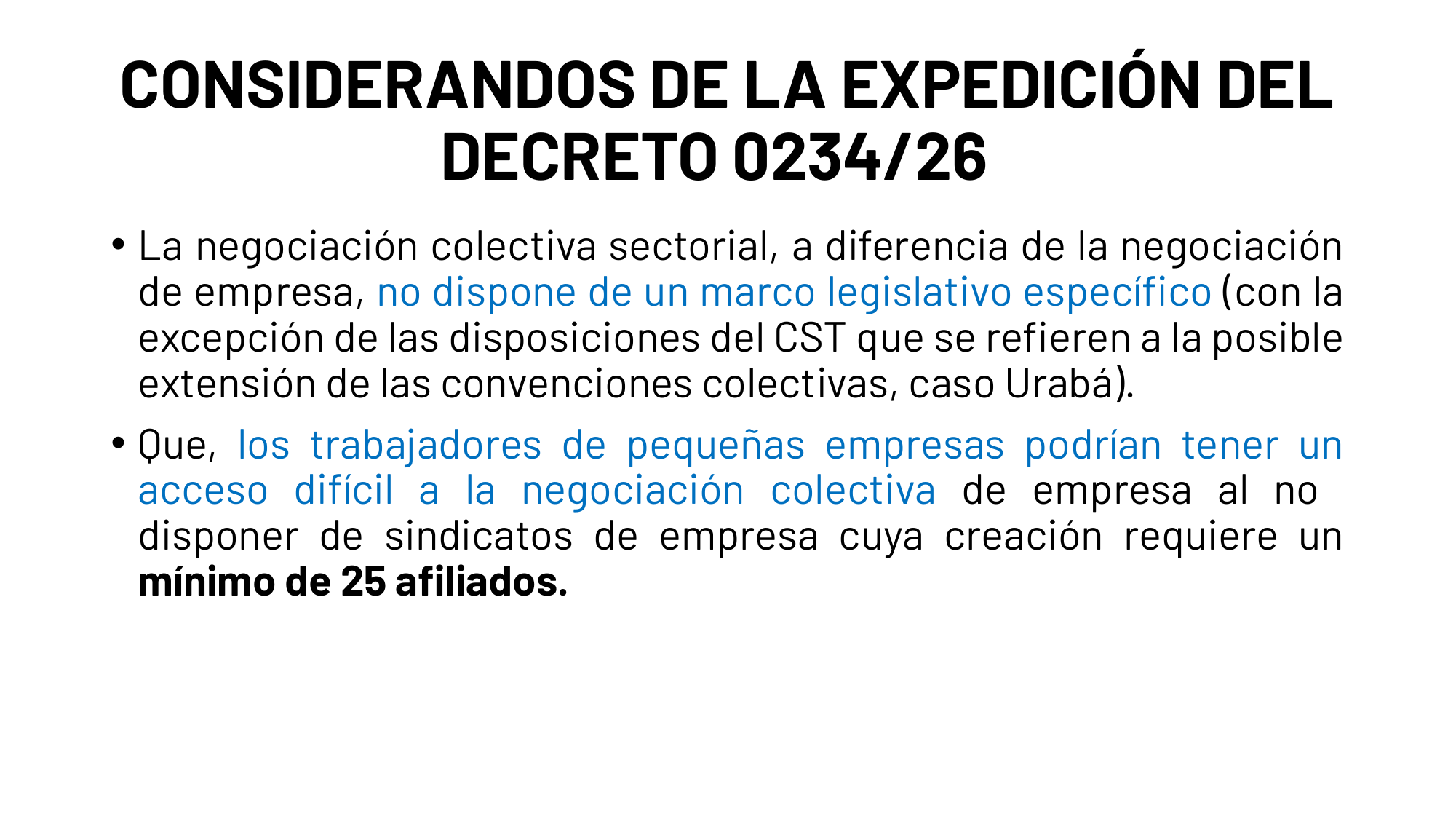

# CONSIDERANDOS DE LA EXPEDICIÓN DEL DECRETO 0234/26
La negociación colectiva sectorial, a diferencia de la negociación de empresa, no dispone de un marco legislativo específico (con la excepción de las disposiciones del CST que se refieren a la posible extensión de las convenciones colectivas, caso Urabá).
Que, los trabajadores de pequeñas empresas podrían tener un acceso difícil a la negociación colectiva de empresa al no  disponer de sindicatos de empresa cuya creación requiere un mínimo de 25 afiliados.